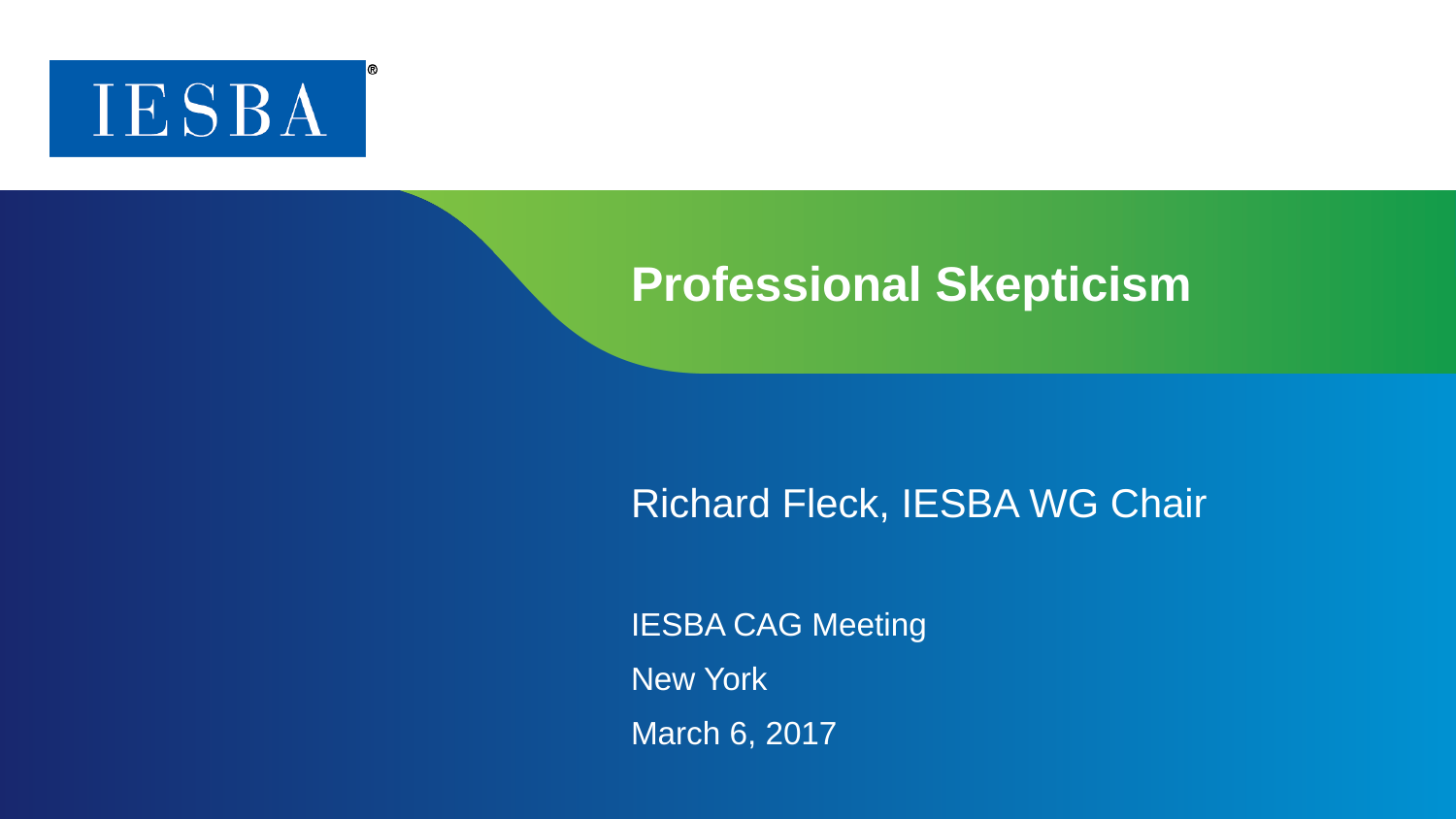

# Professional Skepticism
Richard Fleck, IESBA WG Chair
IESBA CAG Meeting
New York
March 6, 2017